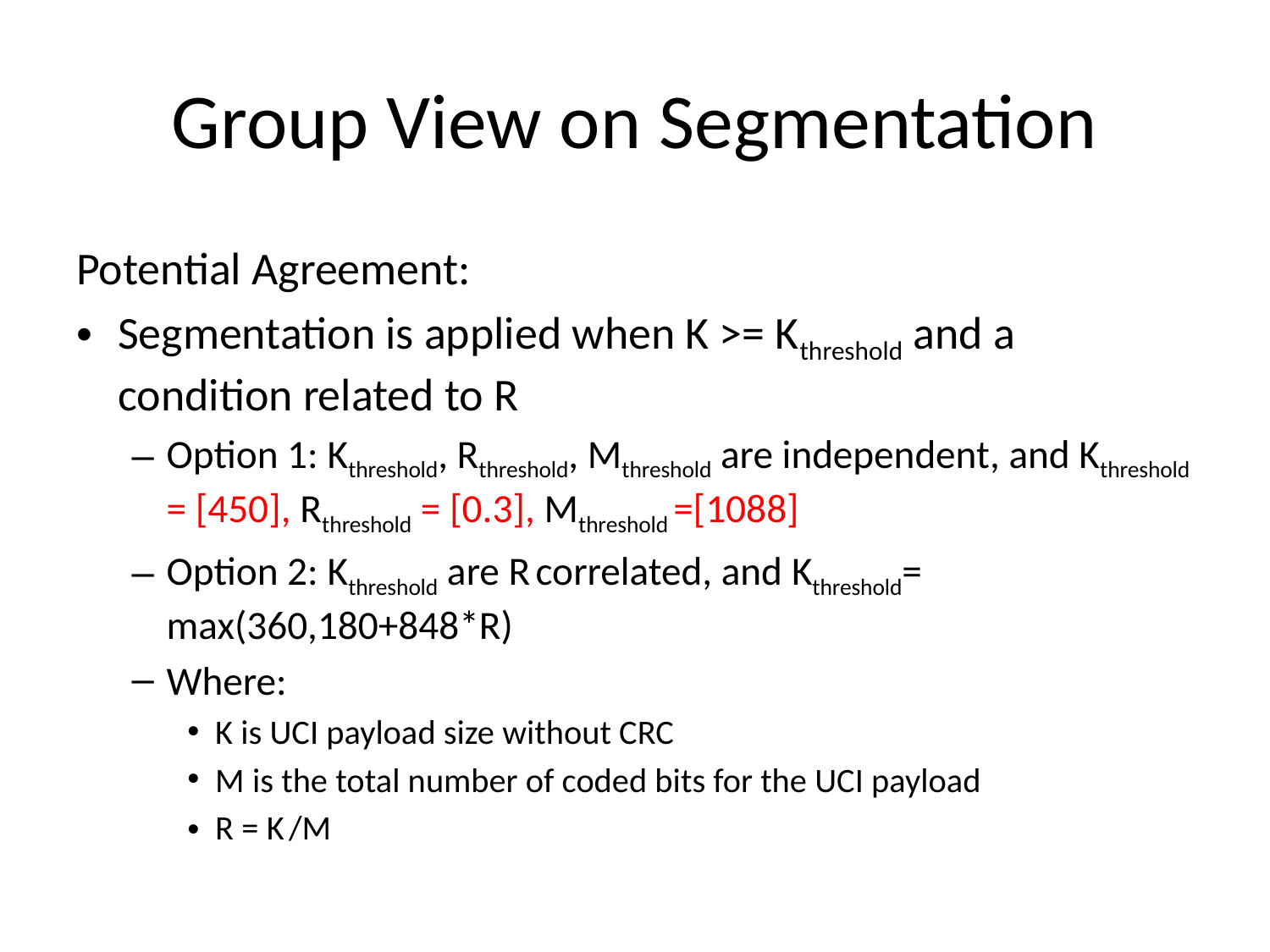

# Group View on Segmentation
Potential Agreement:
Segmentation is applied when K >= Kthreshold and a condition related to R
Option 1: Kthreshold, Rthreshold, Mthreshold are independent, and Kthreshold = [450], Rthreshold = [0.3], Mthreshold =[1088]
Option 2: Kthreshold are R correlated, and Kthreshold= max(360,180+848*R)
Where:
K is UCI payload size without CRC
M is the total number of coded bits for the UCI payload
R = K /M